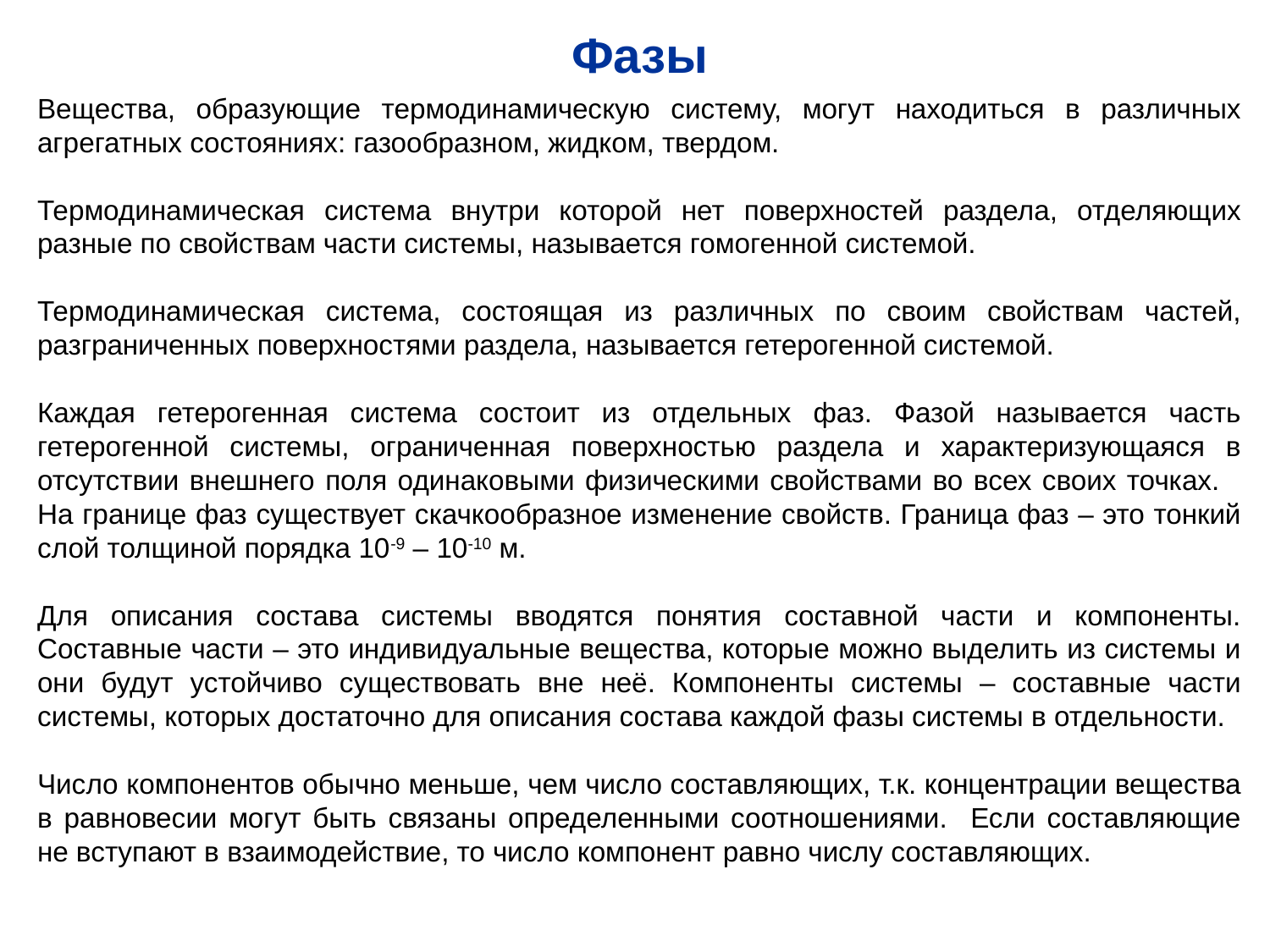

Фазы
Вещества, образующие термодинамическую систему, могут находиться в различных агрегатных состояниях: газообразном, жидком, твердом.

Термодинамическая система внутри которой нет поверхностей раздела, отделяющих разные по свойствам части системы, называется гомогенной системой.

Термодинамическая система, состоящая из различных по своим свойствам частей, разграниченных поверхностями раздела, называется гетерогенной системой.

Каждая гетерогенная система состоит из отдельных фаз. Фазой называется часть гетерогенной системы, ограниченная поверхностью раздела и характеризующаяся в отсутствии внешнего поля одинаковыми физическими свойствами во всех своих точках.   На границе фаз существует скачкообразное изменение свойств. Граница фаз – это тонкий слой толщиной порядка 10-9 – 10-10 м.

Для описания состава системы вводятся понятия составной части и компоненты. Составные части – это индивидуальные вещества, которые можно выделить из системы и они будут устойчиво существовать вне неё. Компоненты системы – составные части системы, которых достаточно для описания состава каждой фазы системы в отдельности.

Число компонентов обычно меньше, чем число составляющих, т.к. концентрации вещества в равновесии могут быть связаны определенными соотношениями.  Если составляющие не вступают в взаимодействие, то число компонент равно числу составляющих.